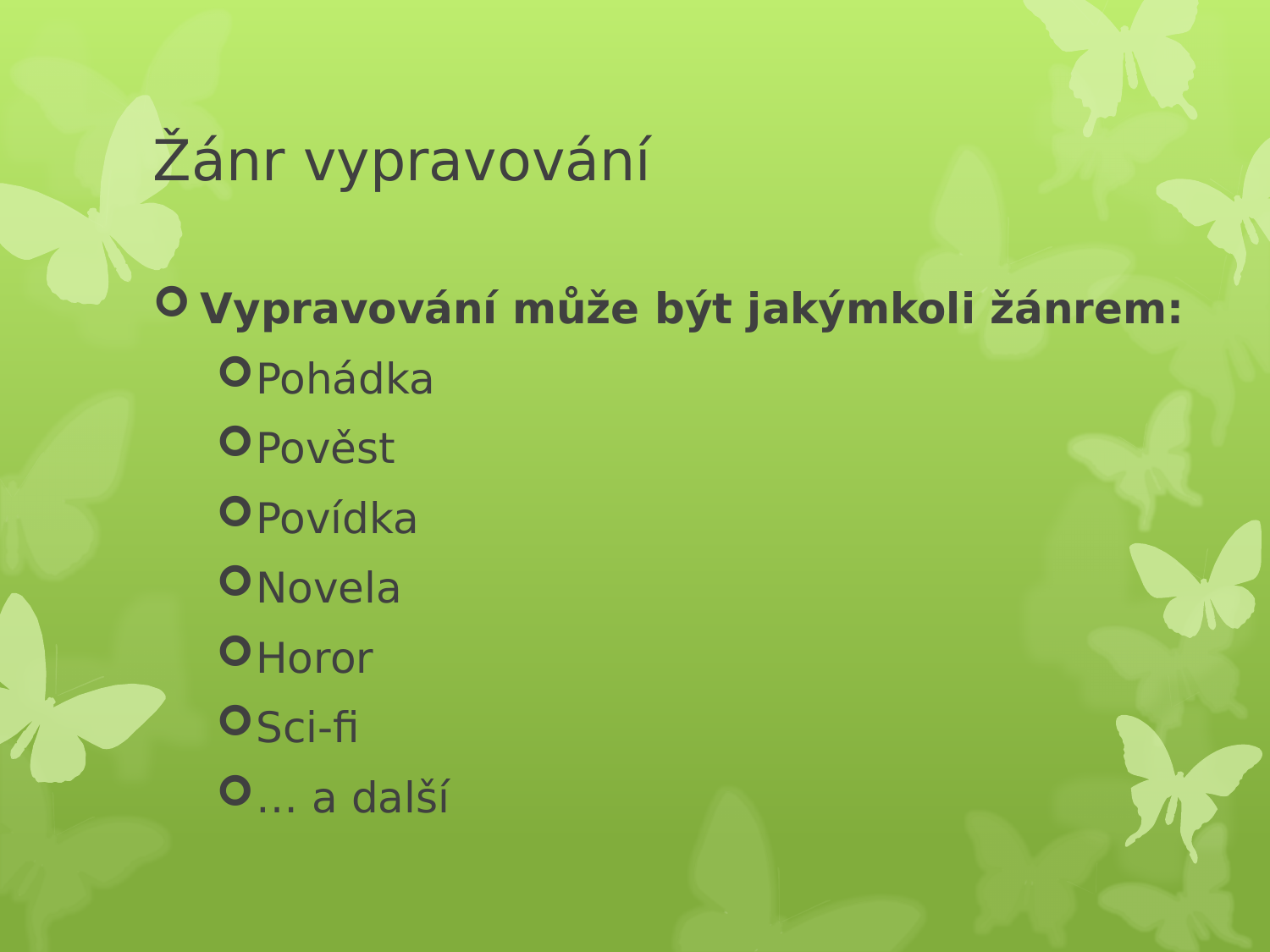

# Žánr vypravování
Vypravování může být jakýmkoli žánrem:
Pohádka
Pověst
Povídka
Novela
Horor
Sci-fi
… a další